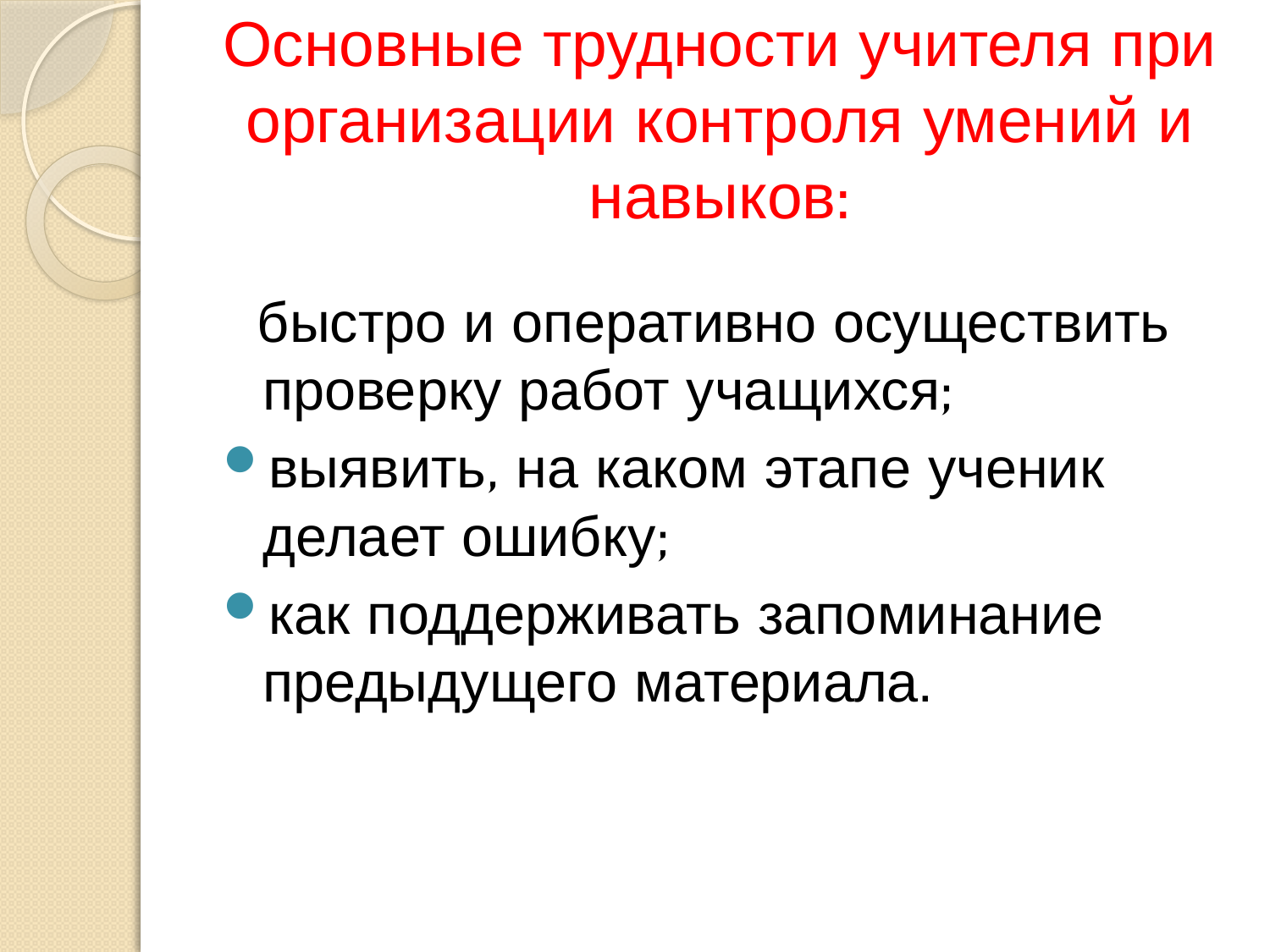

# Основные трудности учителя при организации контроля умений и навыков:

  быстро и оперативно осуществить проверку работ учащихся;
выявить, на каком этапе ученик делает ошибку;
как поддерживать запоминание предыдущего материала.